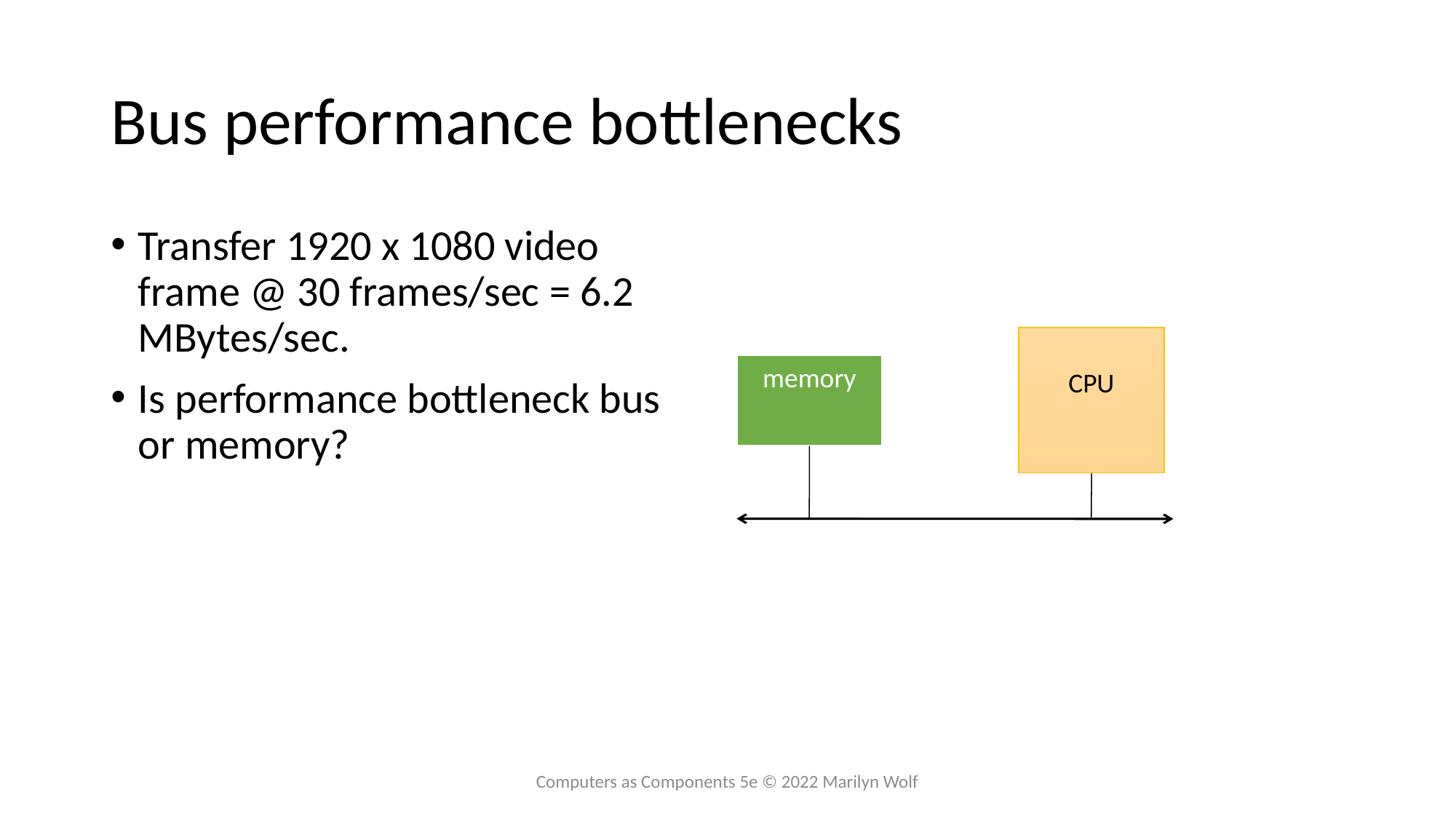

# Bus performance bottlenecks
Transfer 1920 x 1080 video frame @ 30 frames/sec = 6.2 MBytes/sec.
Is performance bottleneck bus or memory?

CPU
memory
Computers as Components 5e © 2022 Marilyn Wolf